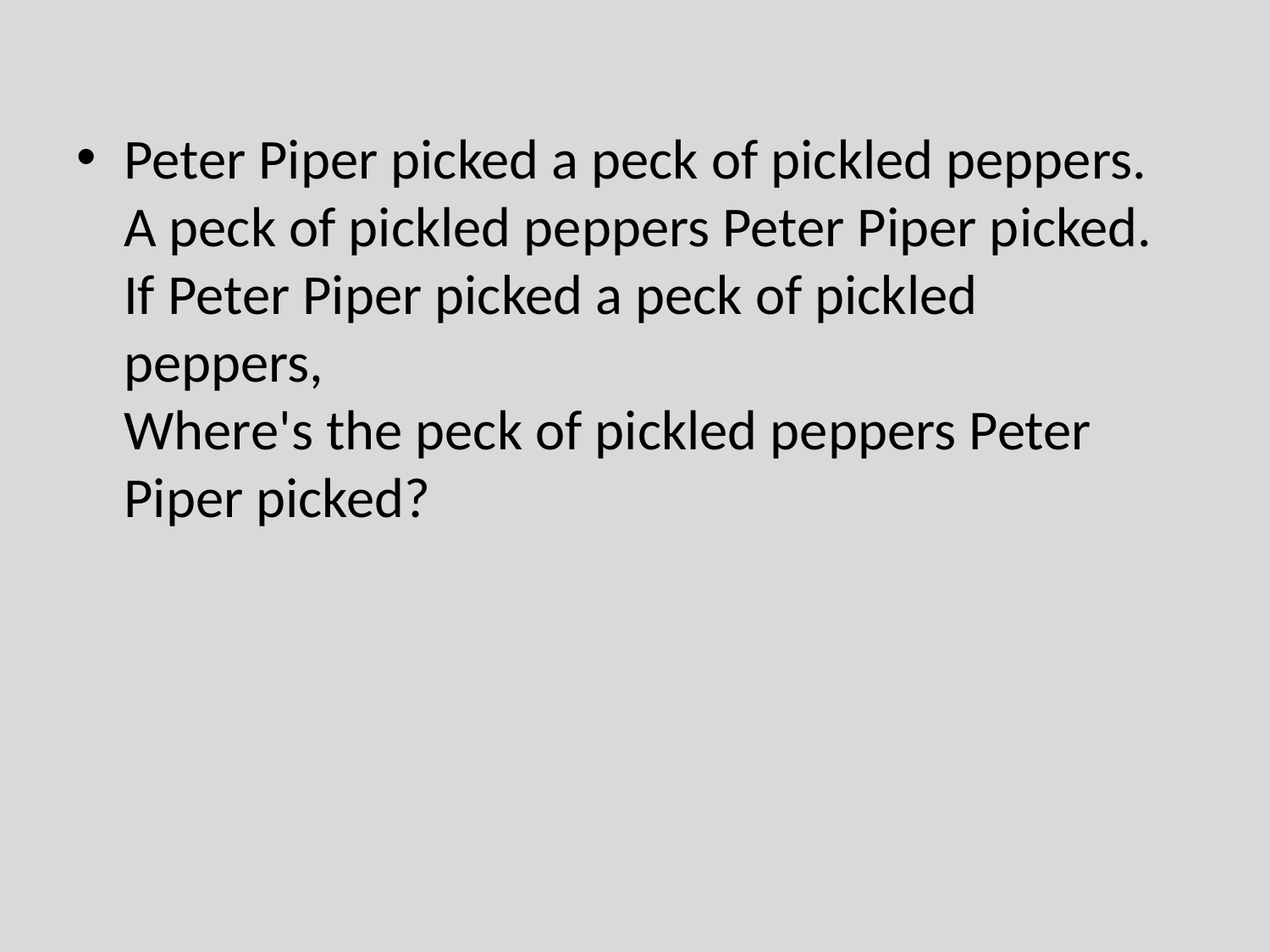

# Peter Piper picked a peck of pickled peppers.  A peck of pickled peppers Peter Piper picked.  If Peter Piper picked a peck of pickled peppers,  Where's the peck of pickled peppers Peter Piper picked?